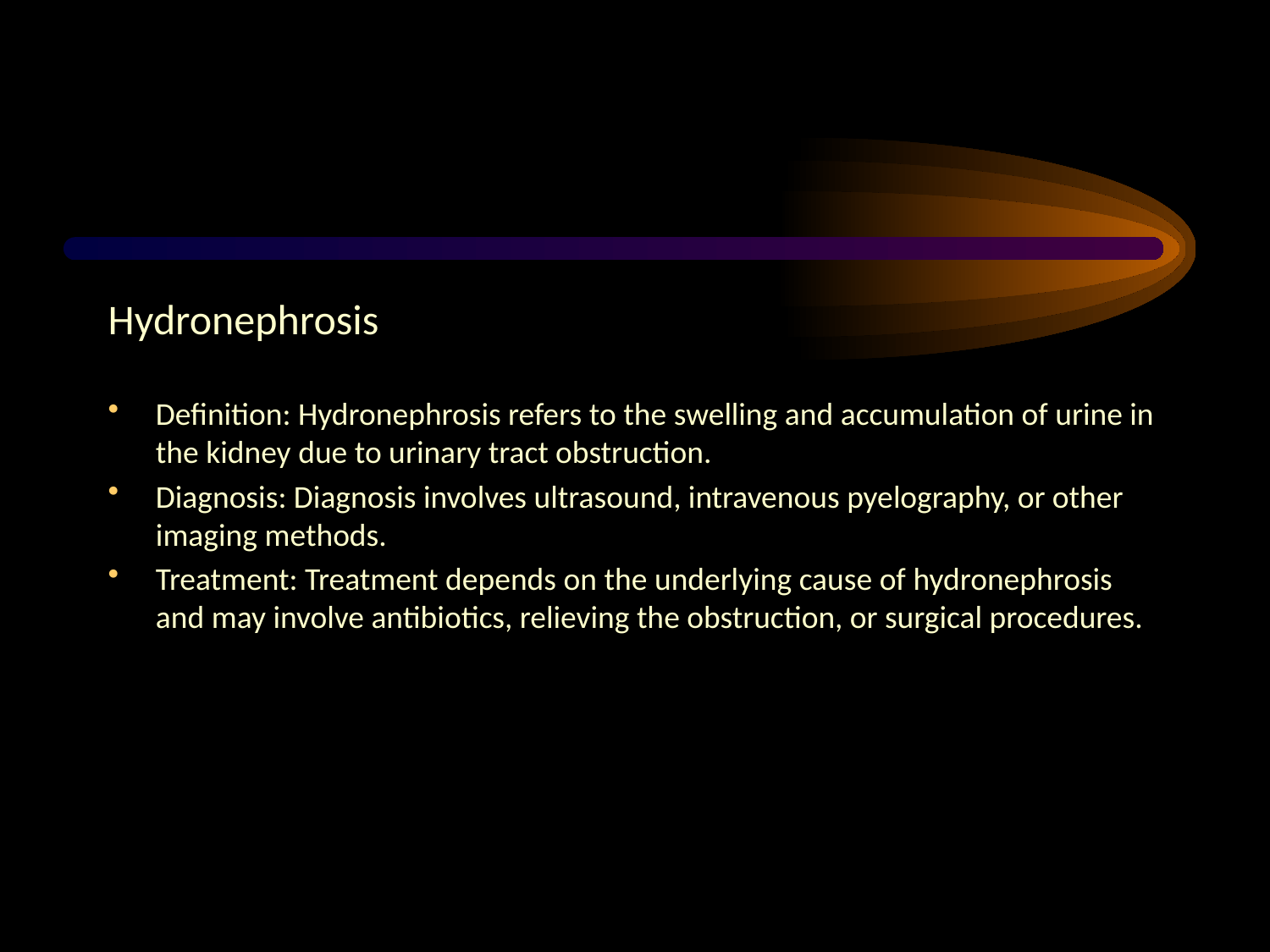

#
Hydronephrosis

Definition: Hydronephrosis refers to the swelling and accumulation of urine in the kidney due to urinary tract obstruction.
Diagnosis: Diagnosis involves ultrasound, intravenous pyelography, or other imaging methods.
Treatment: Treatment depends on the underlying cause of hydronephrosis and may involve antibiotics, relieving the obstruction, or surgical procedures.